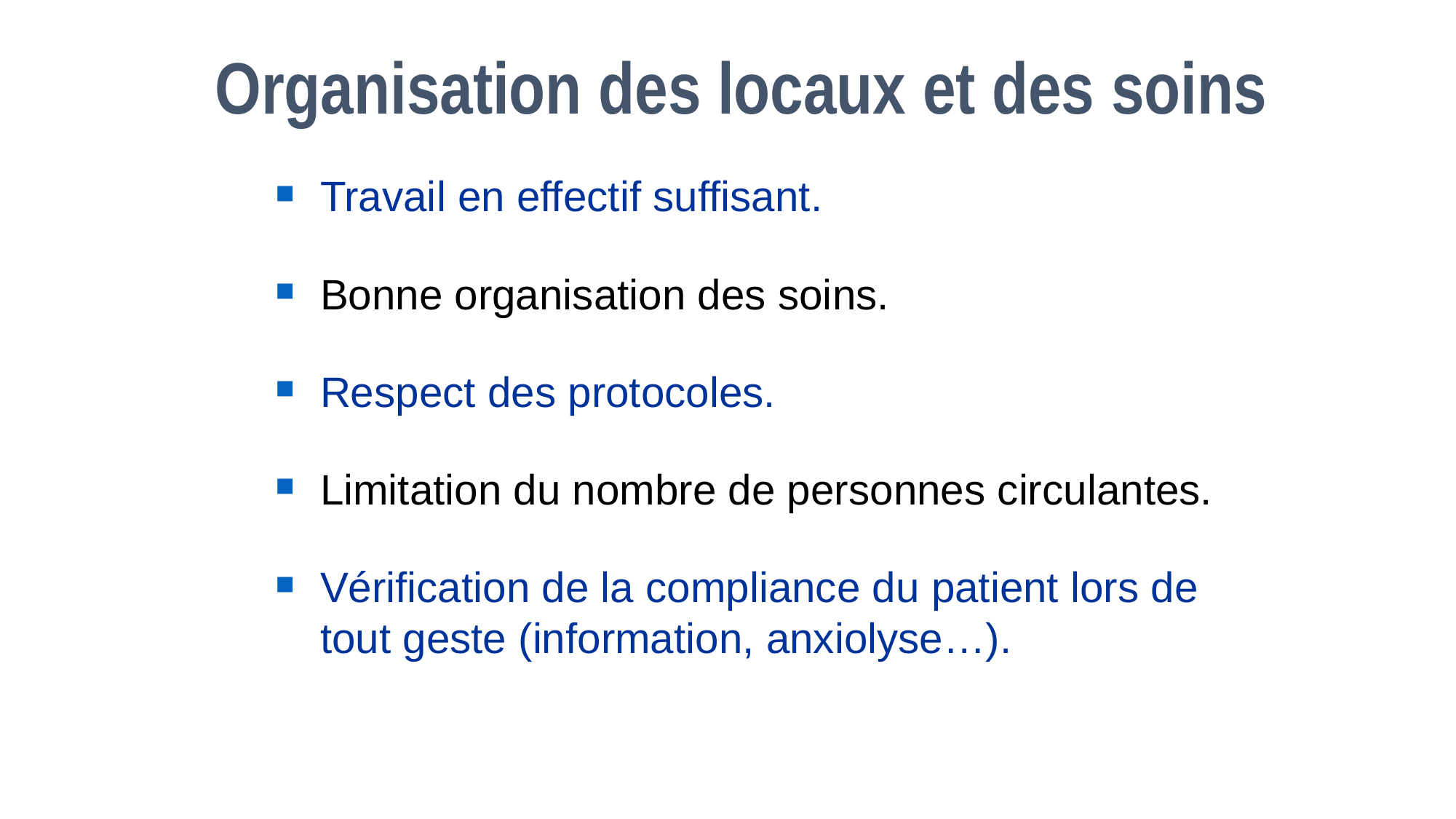

Organisation des locaux et des soins

Travail en effectif suffisant.

Bonne organisation des soins.

Respect des protocoles.

Limitation du nombre de personnes circulantes.

Vérification de la compliance du patient lors de tout geste (information, anxiolyse…).